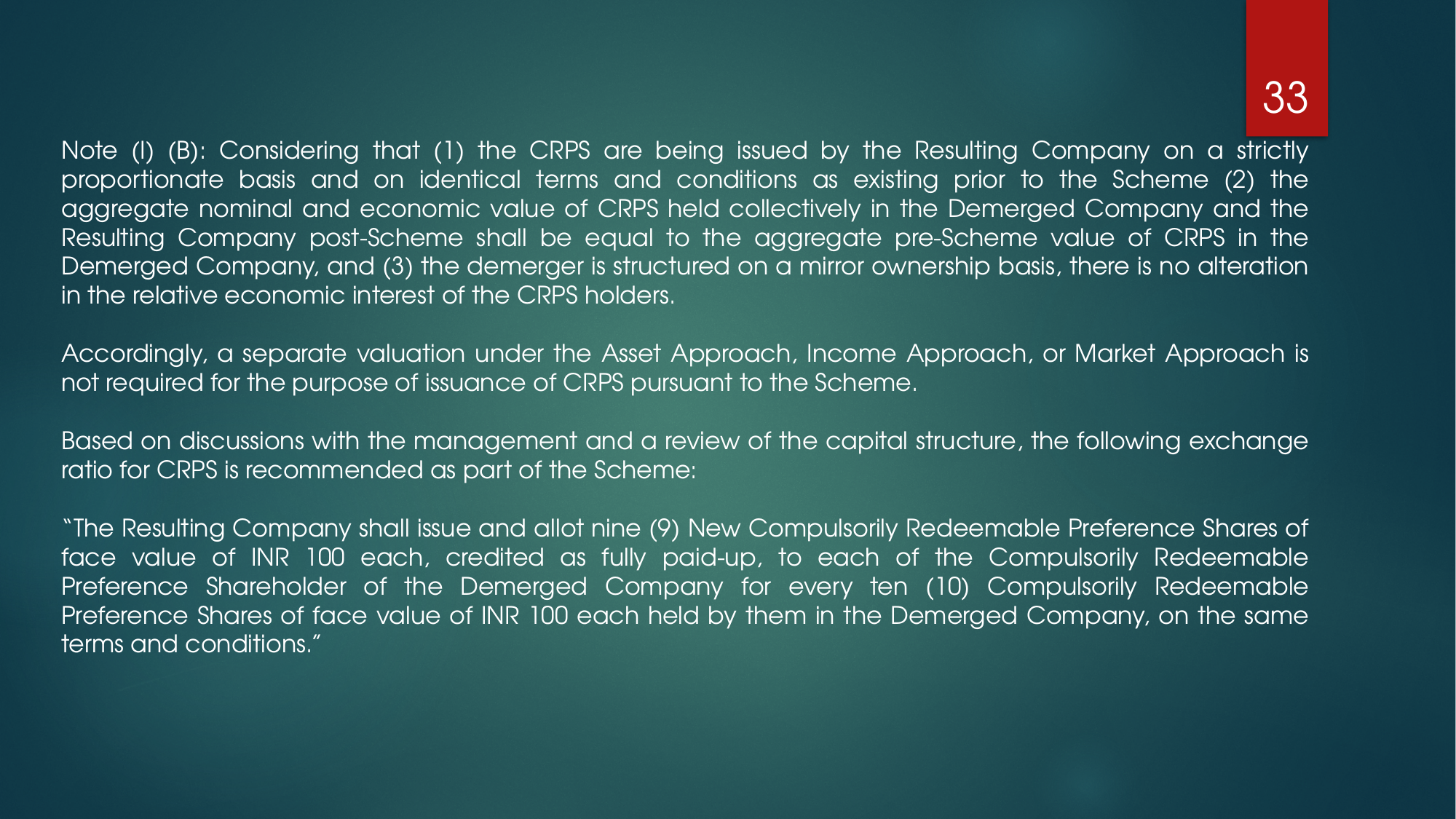

33
Note (I) (B): Considering that (1) the CRPS are being issued by the Resulting Company on a strictly proportionate basis and on identical terms and conditions as existing prior to the Scheme (2) the aggregate nominal and economic value of CRPS held collectively in the Demerged Company and the Resulting Company post-Scheme shall be equal to the aggregate pre-Scheme value of CRPS in the Demerged Company, and (3) the demerger is structured on a mirror ownership basis, there is no alteration in the relative economic interest of the CRPS holders.

Accordingly, a separate valuation under the Asset Approach, Income Approach, or Market Approach is not required for the purpose of issuance of CRPS pursuant to the Scheme.

Based on discussions with the management and a review of the capital structure, the following exchange ratio for CRPS is recommended as part of the Scheme:

“The Resulting Company shall issue and allot nine (9) New Compulsorily Redeemable Preference Shares of face value of INR 100 each, credited as fully paid-up, to each of the Compulsorily Redeemable Preference Shareholder of the Demerged Company for every ten (10) Compulsorily Redeemable Preference Shares of face value of INR 100 each held by them in the Demerged Company, on the same terms and conditions.”